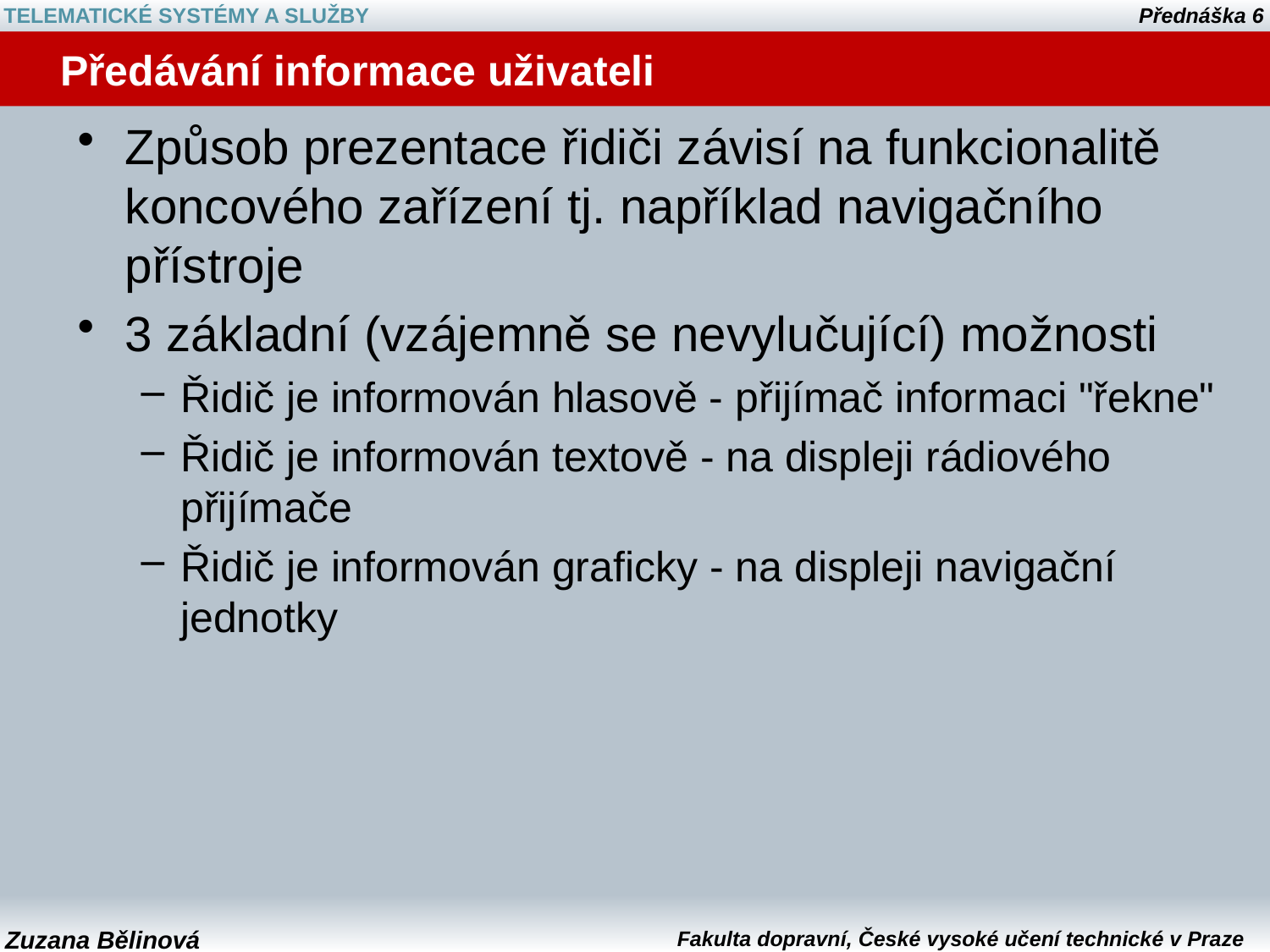

# Předávání informace uživateli
Způsob prezentace řidiči závisí na funkcionalitě koncového zařízení tj. například navigačního přístroje
3 základní (vzájemně se nevylučující) možnosti
Řidič je informován hlasově - přijímač informaci "řekne"
Řidič je informován textově - na displeji rádiového přijímače
Řidič je informován graficky - na displeji navigační jednotky